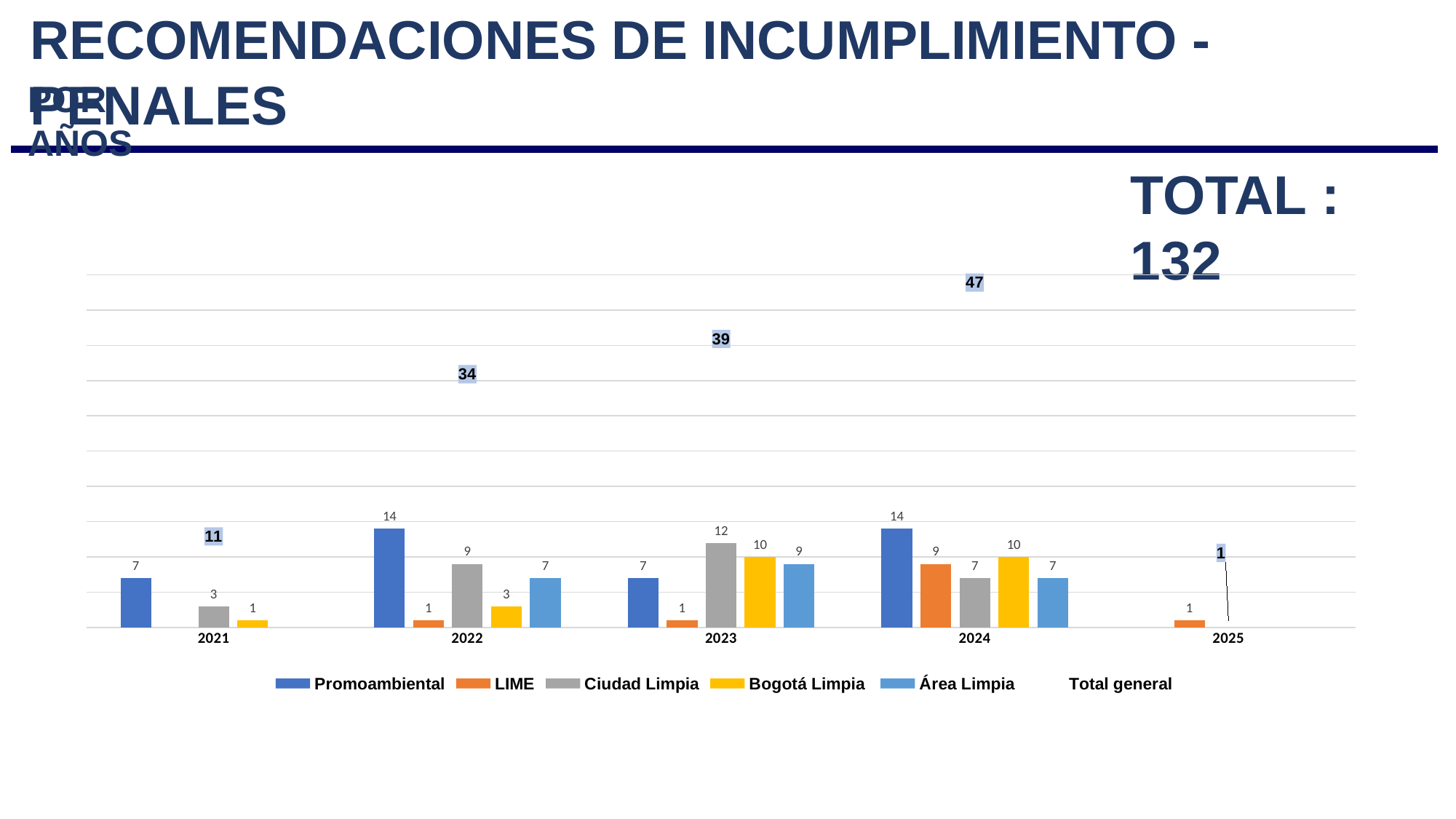

Recomendaciones de Incumplimiento - penales

Por años
Total : 132

### Chart

| Category | Promoambiental | LIME | Ciudad Limpia | Bogotá Limpia  | Área Limpia  | Total general |
|---|---|---|---|---|---|---|
| 2021 | 7.0 | None | 3.0 | 1.0 | None | 11.0 |
| 2022 | 14.0 | 1.0 | 9.0 | 3.0 | 7.0 | 34.0 |
| 2023 | 7.0 | 1.0 | 12.0 | 10.0 | 9.0 | 39.0 |
| 2024 | 14.0 | 9.0 | 7.0 | 10.0 | 7.0 | 47.0 |
| 2025 | None | 1.0 | None | None | None | 1.0 |